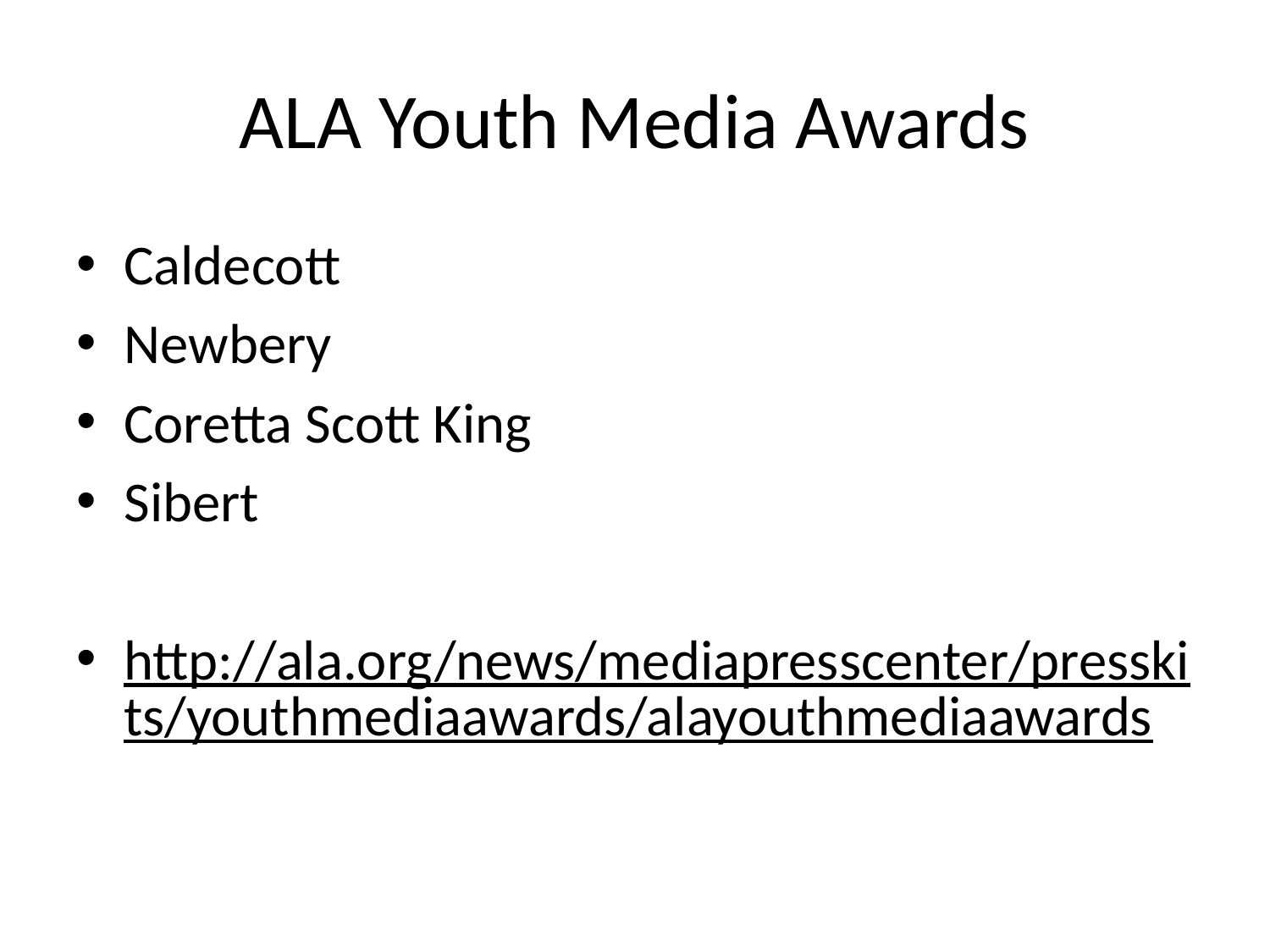

# ALA Youth Media Awards
Caldecott
Newbery
Coretta Scott King
Sibert

http://ala.org/news/mediapresscenter/presskits/youthmediaawards/alayouthmediaawards